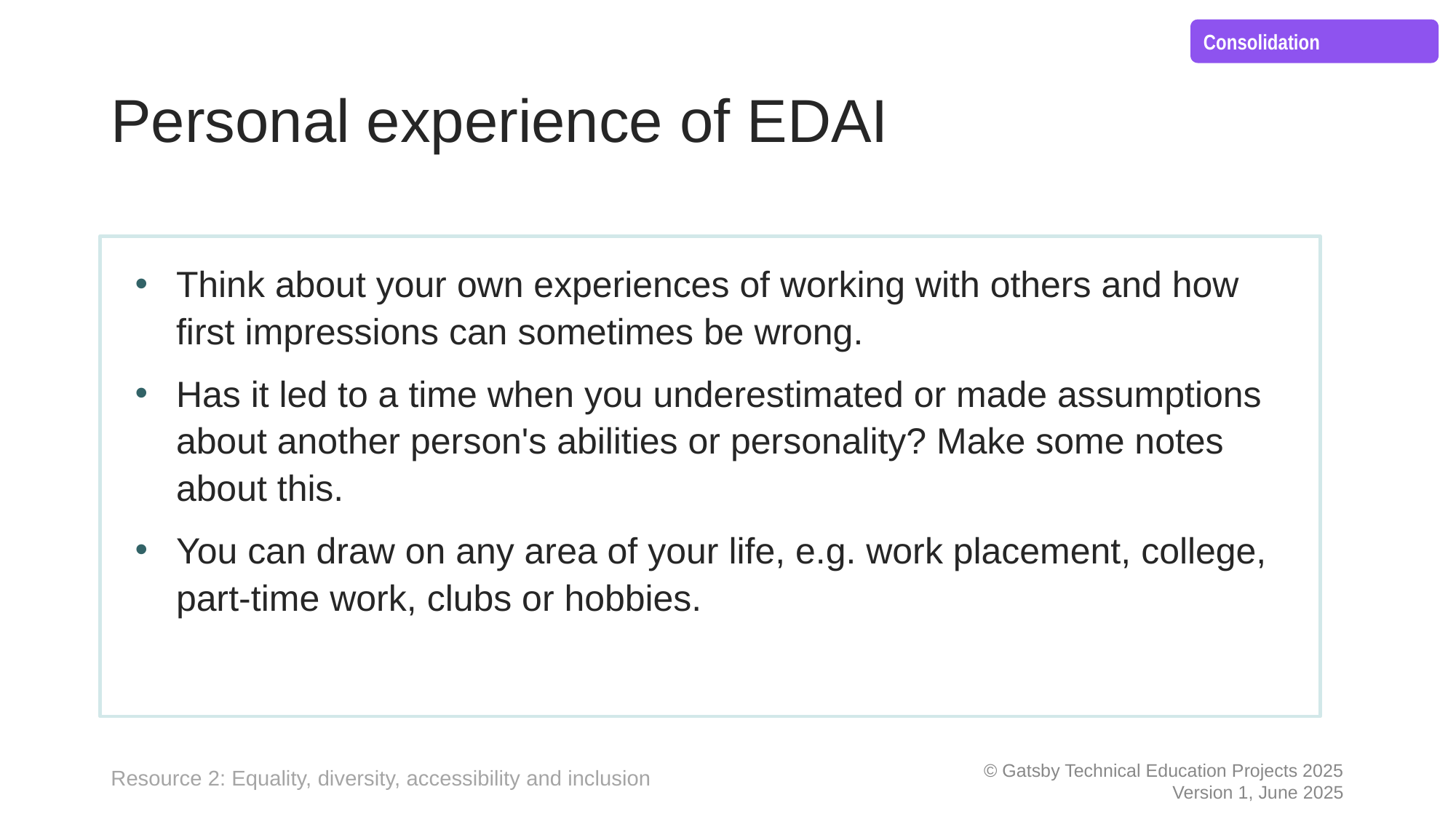

Consolidation
# Personal experience of EDAI
Think about your own experiences of working with others and how first impressions can sometimes be wrong.
Has it led to a time when you underestimated or made assumptions about another person's abilities or personality? Make some notes about this.
You can draw on any area of your life, e.g. work placement, college, part-time work, clubs or hobbies.
Resource 2: Equality, diversity, accessibility and inclusion